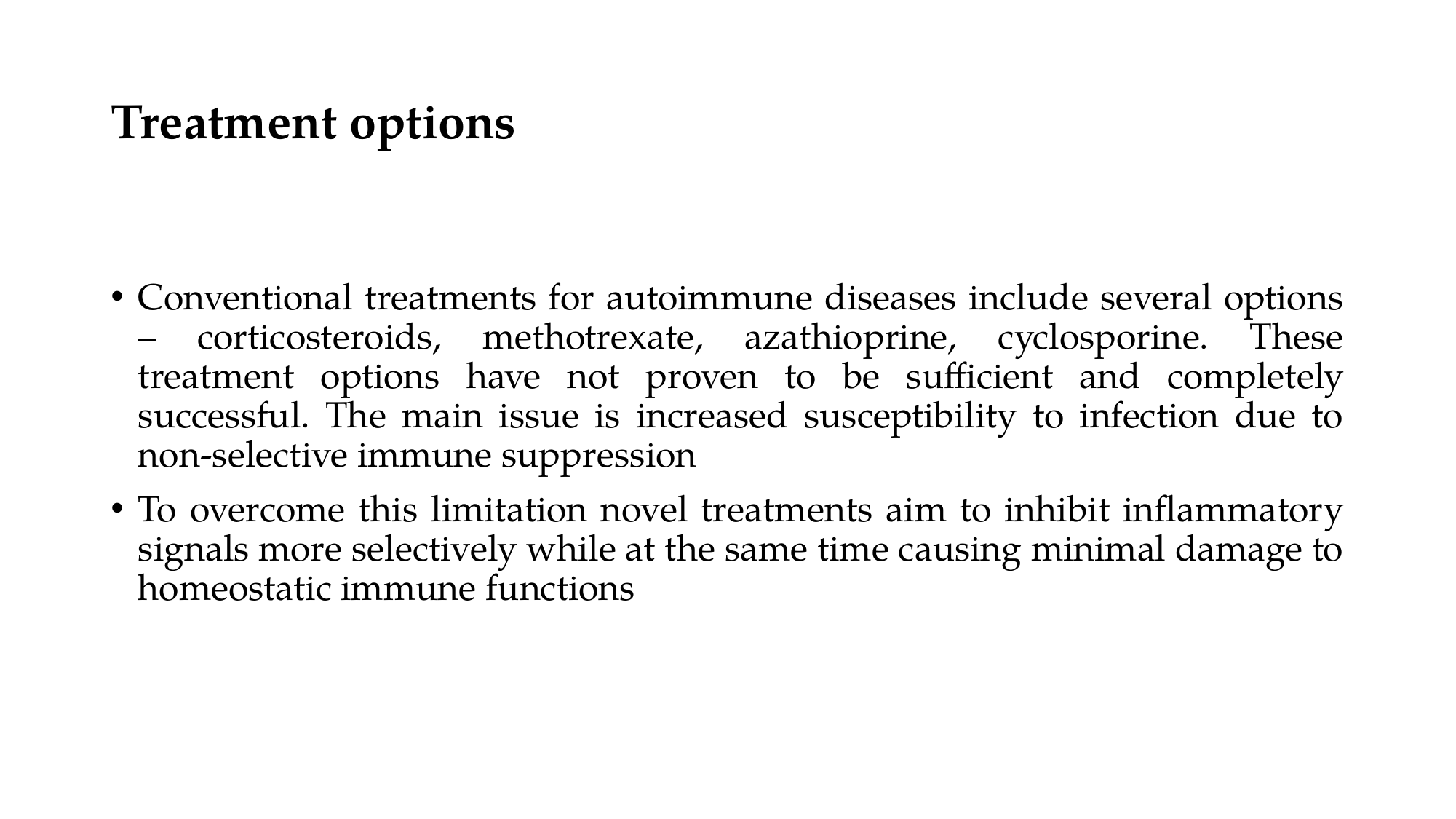

# Treatment options
Conventional treatments for autoimmune diseases include several options – corticosteroids, methotrexate, azathioprine, cyclosporine. These treatment options have not proven to be sufficient and completely successful. The main issue is increased susceptibility to infection due to non-selective immune suppression
To overcome this limitation novel treatments aim to inhibit inflammatory signals more selectively while at the same time causing minimal damage to homeostatic immune functions